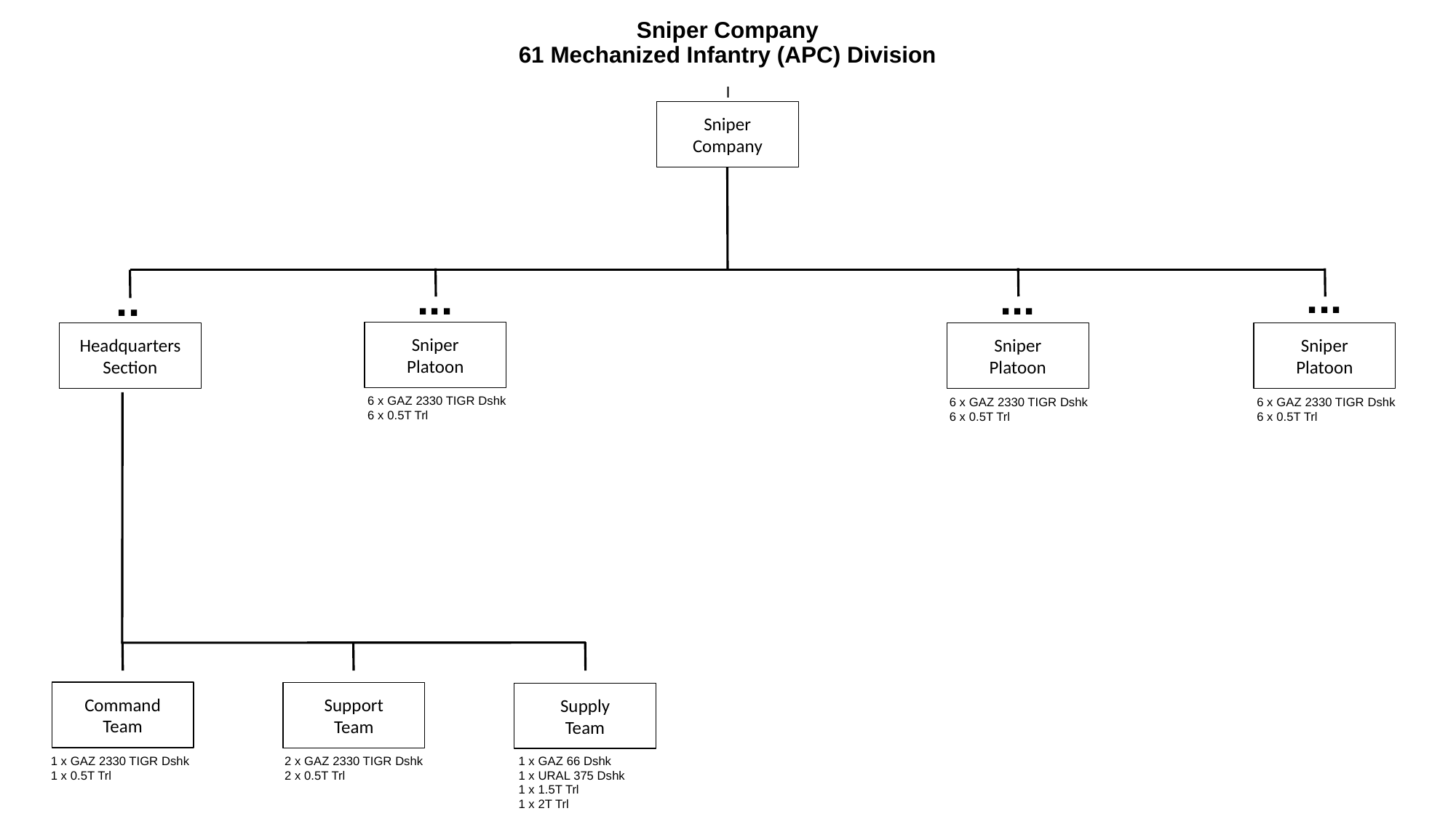

# Sniper Company 61 Mechanized Infantry (APC) Division
I
Sniper
Company
...
...
...
..
Sniper
Platoon
Headquarters
Section
Sniper
Platoon
Sniper
Platoon
6 x GAZ 2330 TIGR Dshk
6 x 0.5T Trl
6 x GAZ 2330 TIGR Dshk
6 x 0.5T Trl
6 x GAZ 2330 TIGR Dshk
6 x 0.5T Trl
Command
Team
Support
Team
Supply
Team
1 x GAZ 2330 TIGR Dshk
1 x 0.5T Trl
2 x GAZ 2330 TIGR Dshk
2 x 0.5T Trl
1 x GAZ 66 Dshk
1 x URAL 375 Dshk
1 x 1.5T Trl
1 x 2T Trl